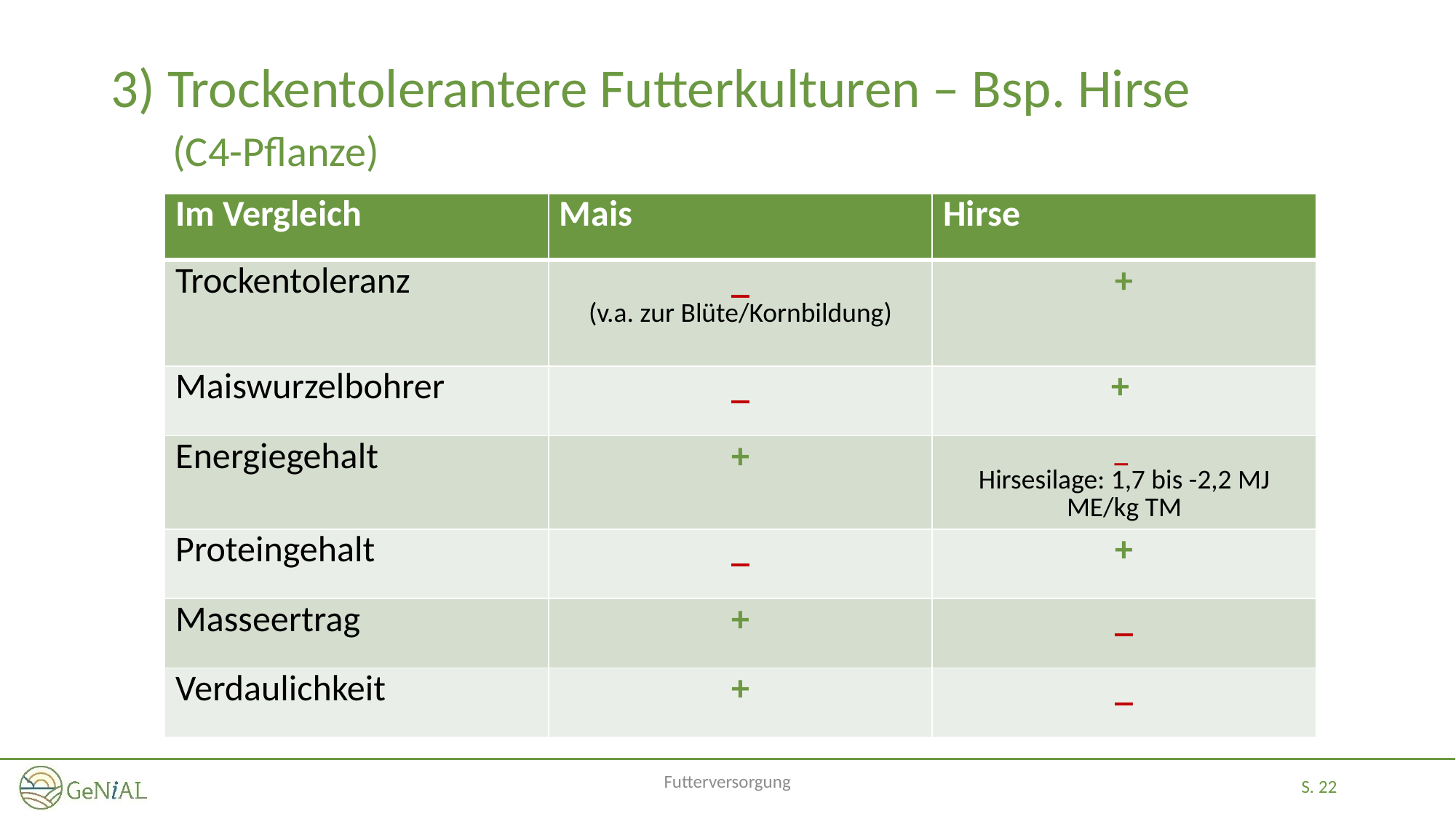

# 3) Trockentolerantere Futterkulturen – Bsp. Hirse (C4-Pflanze)
| Im Vergleich | Mais | Hirse |
| --- | --- | --- |
| Trockentoleranz | \_ (v.a. zur Blüte/Kornbildung) | + |
| Maiswurzelbohrer | \_ | + |
| Energiegehalt | + | \_ Hirsesilage: 1,7 bis -2,2 MJ ME/kg TM |
| Proteingehalt | \_ | + |
| Masseertrag | + | \_ |
| Verdaulichkeit | + | \_ |
Futterversorgung